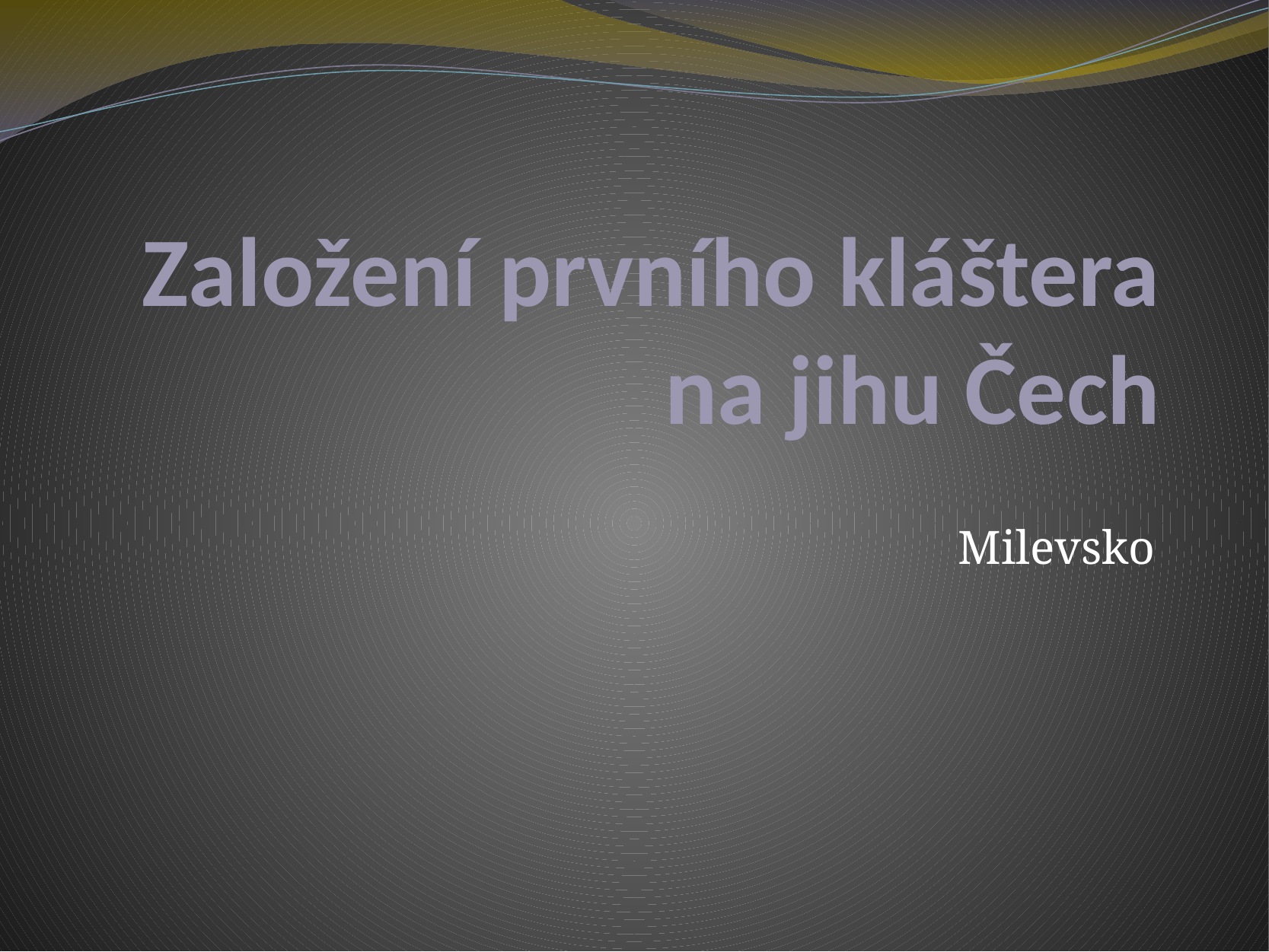

# Založení prvního kláštera na jihu Čech

Milevsko